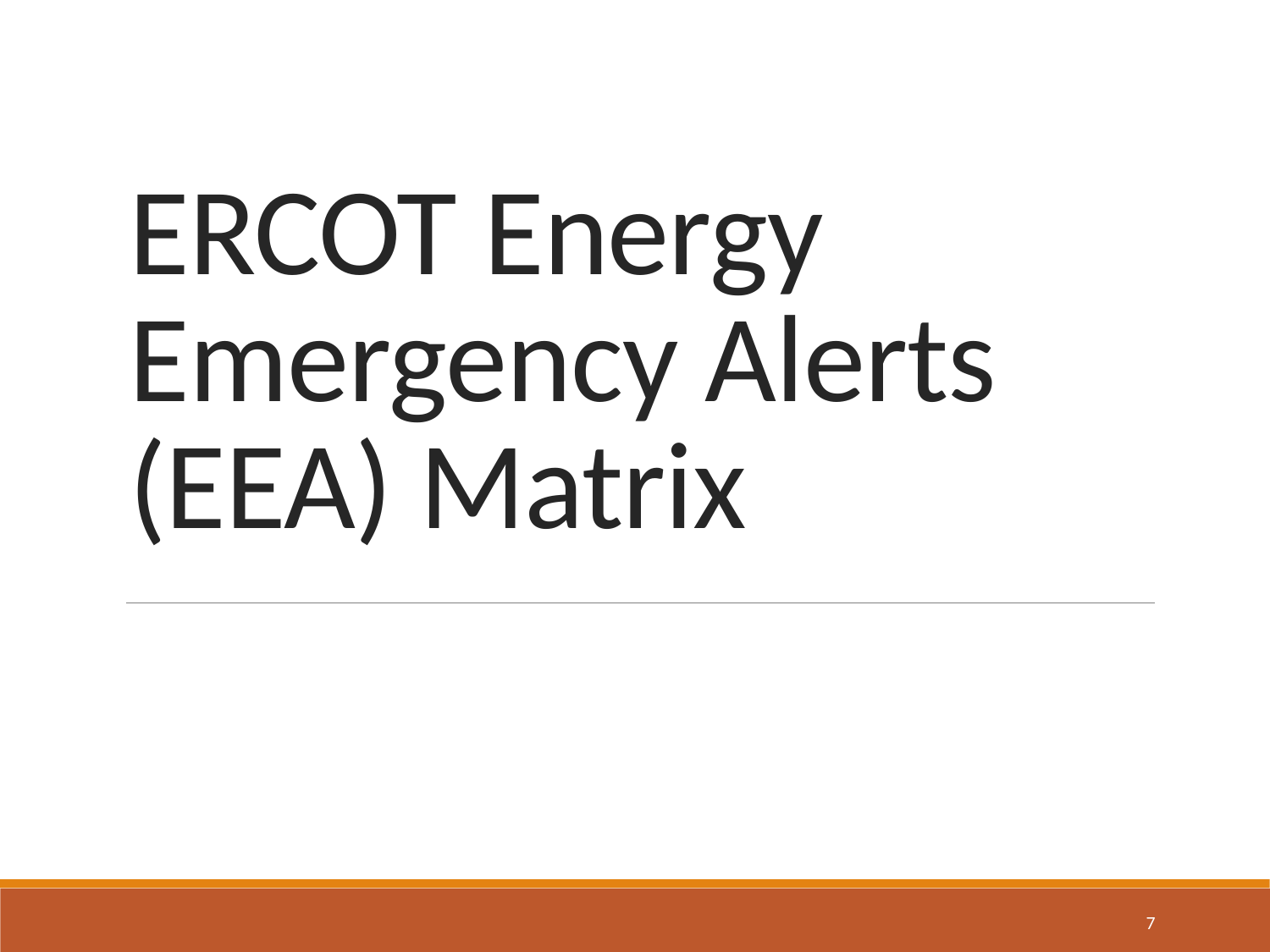

# ERCOT Energy Emergency Alerts (EEA) Matrix
7